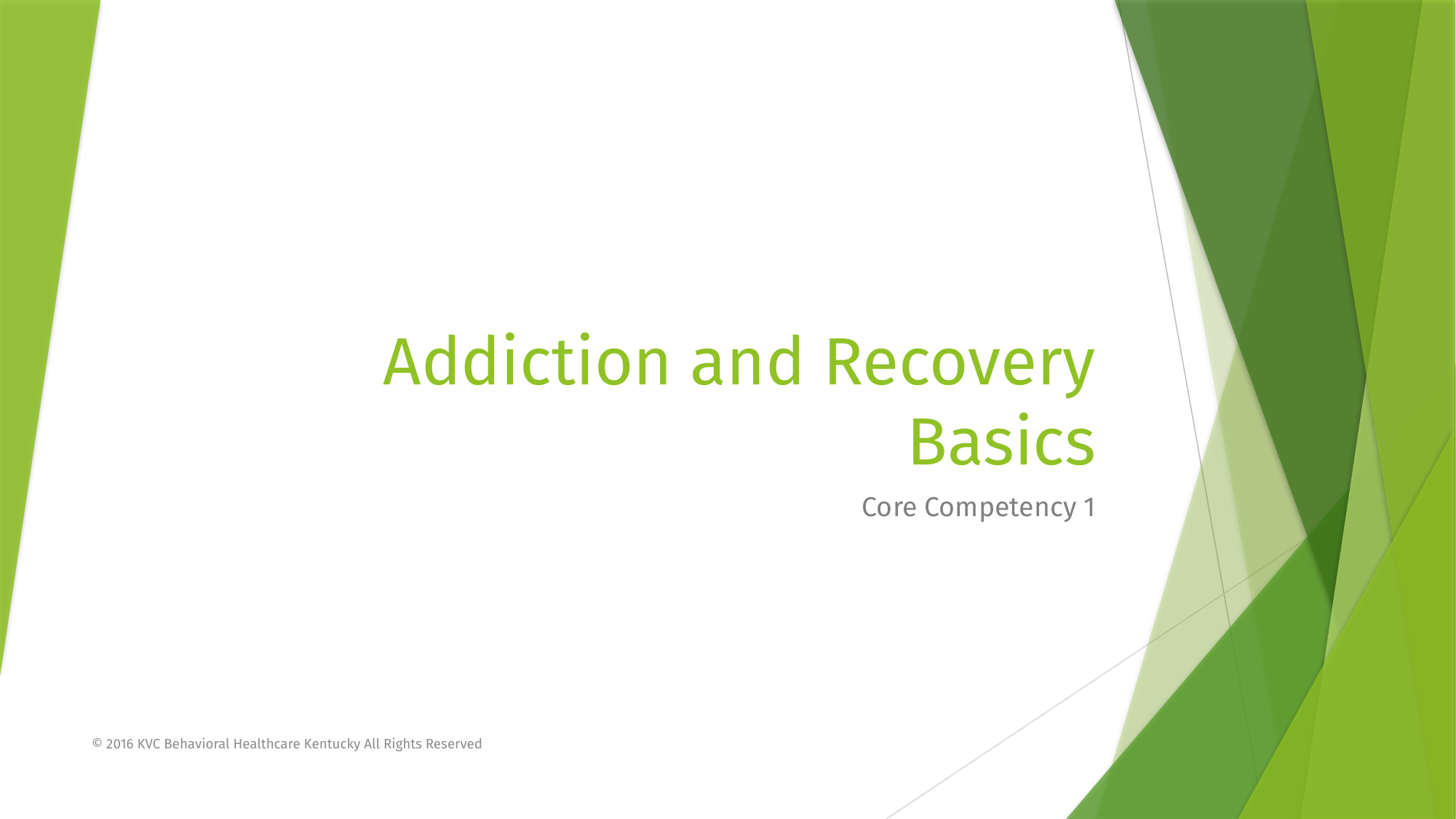

# Addiction and Recovery Basics
Core Competency 1
© 2016 KVC Behavioral Healthcare Kentucky All Rights Reserved